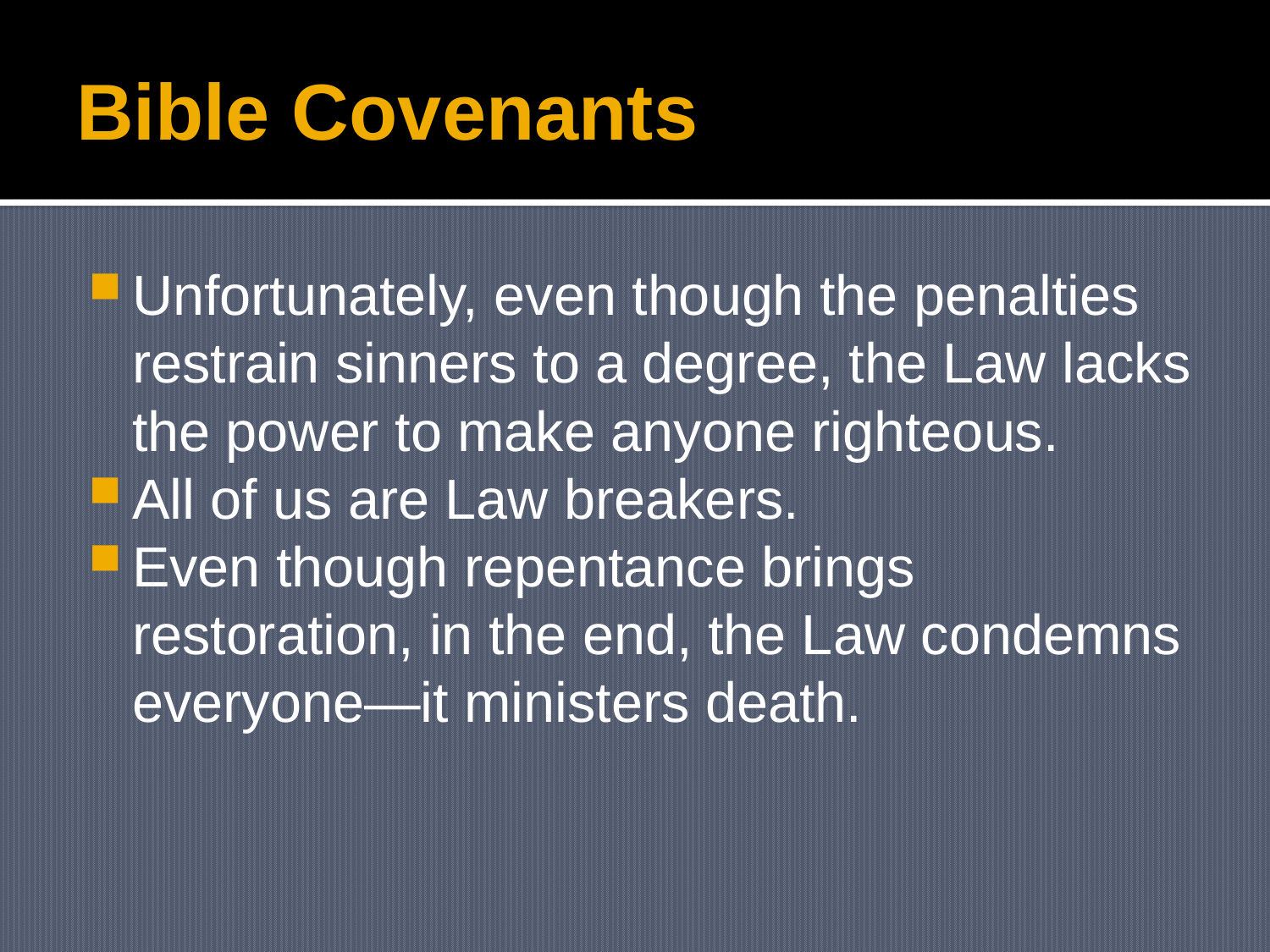

# Bible Covenants
Unfortunately, even though the penalties restrain sinners to a degree, the Law lacks the power to make anyone righteous.
All of us are Law breakers.
Even though repentance brings restoration, in the end, the Law condemns everyone—it ministers death.